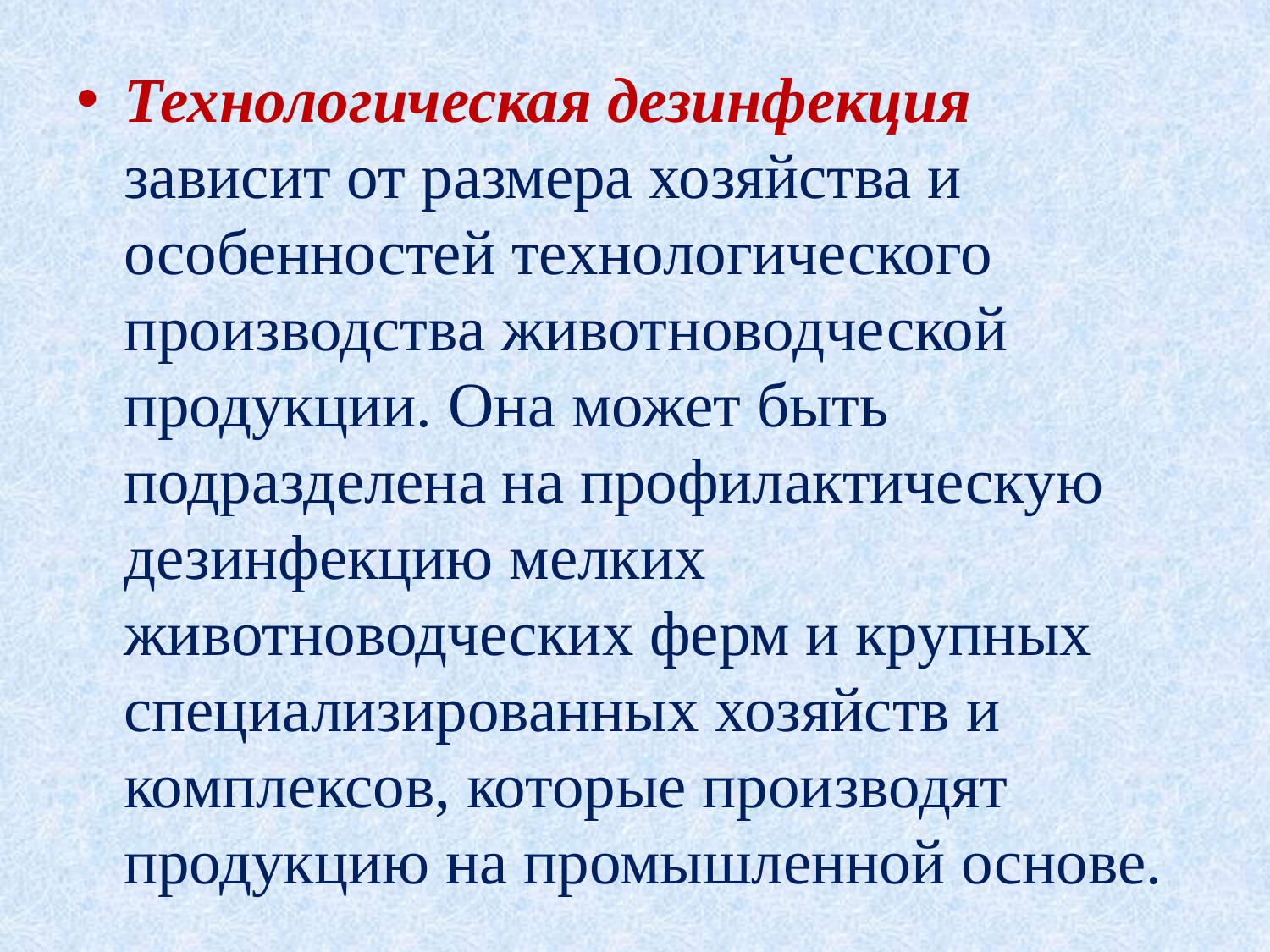

Технологическая дезинфекция зависит от размера хозяйства и особенностей технологического производства животноводческой продукции. Она может быть подразделена на профилактическую дезинфекцию мелких животноводческих ферм и крупных специализированных хозяйств и комплексов, которые производят продукцию на промышленной основе.